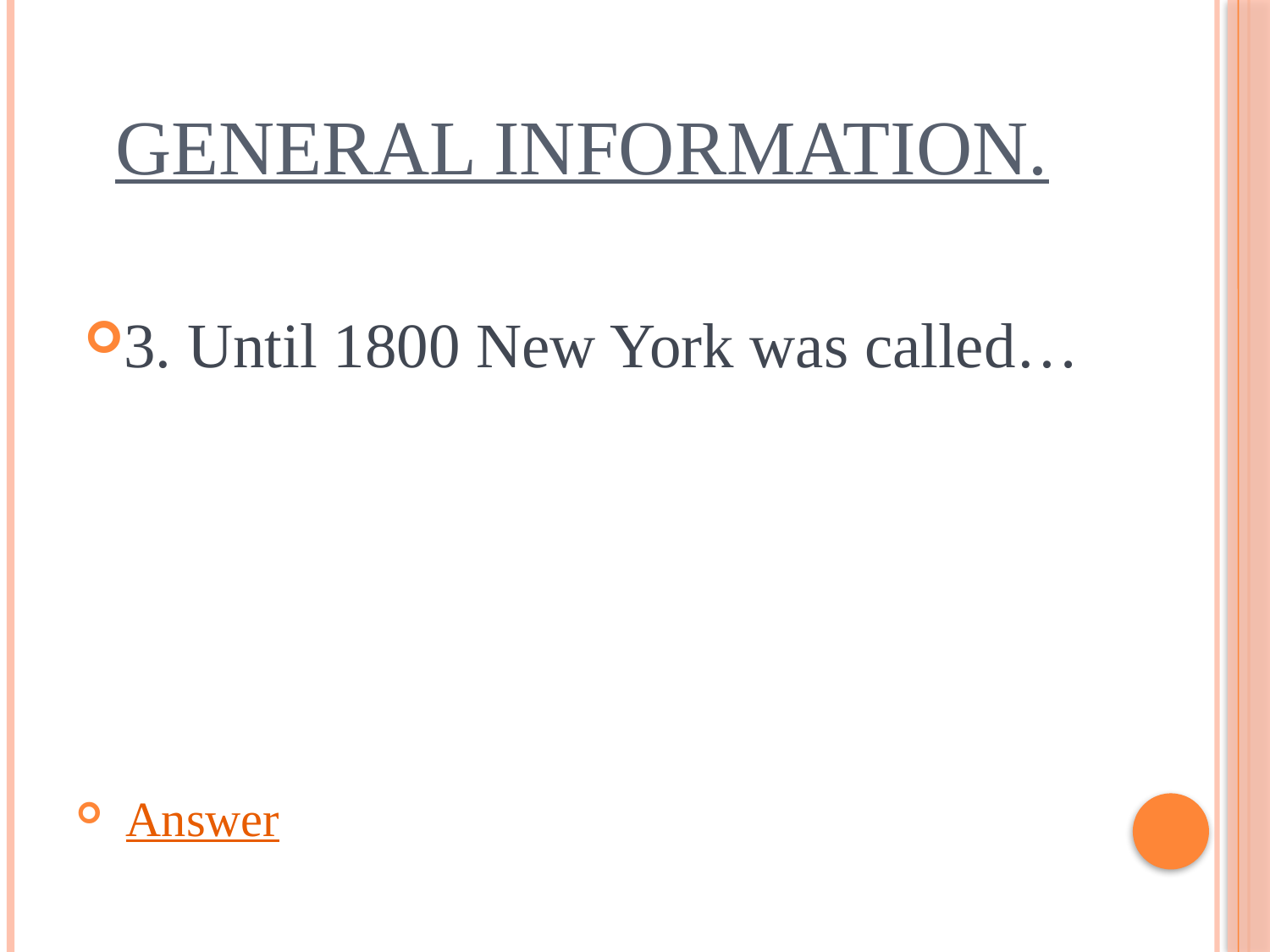

# General Information.
3. Until 1800 New York was called…

 Answer